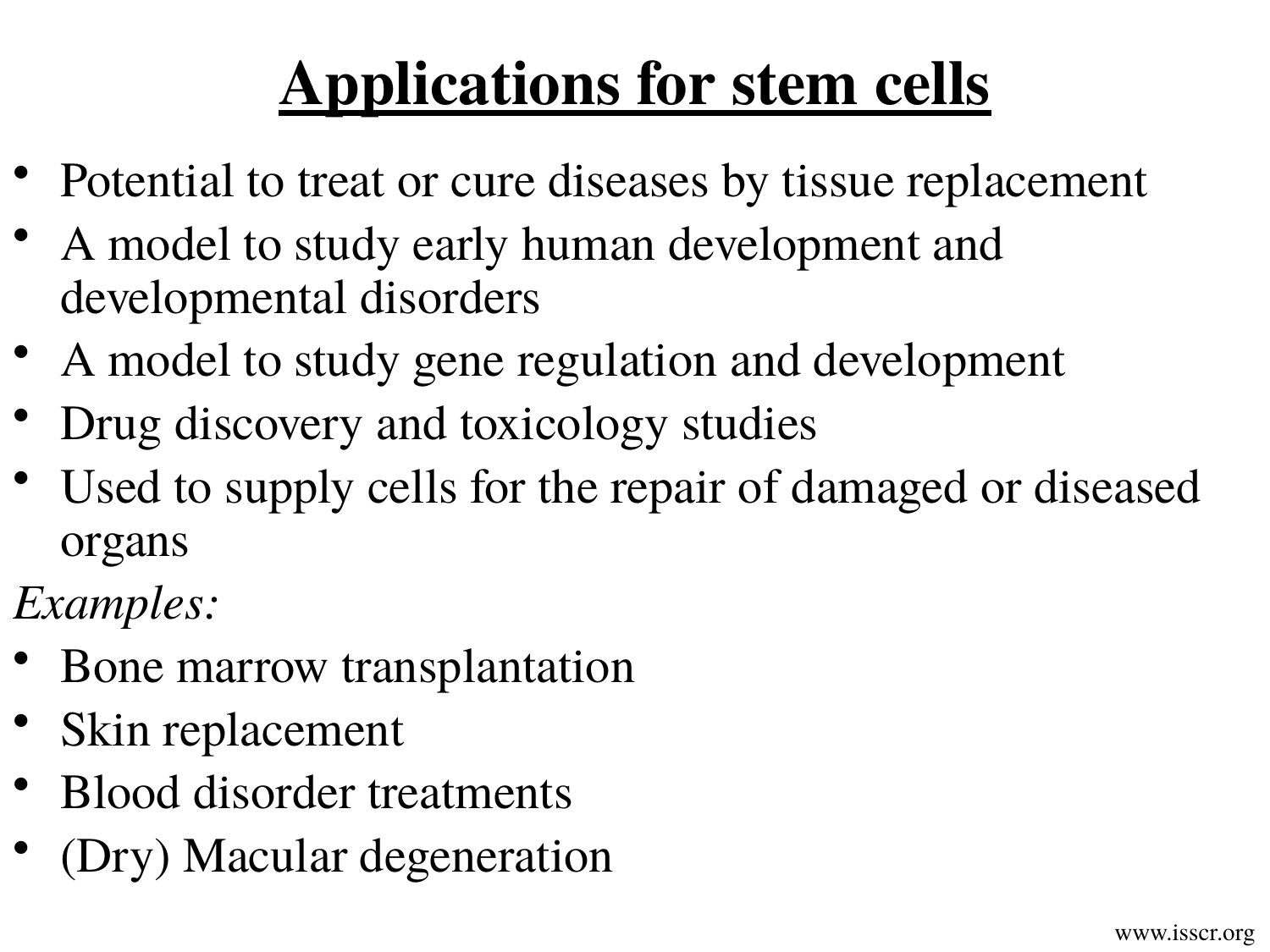

# Applications for stem cells
Potential to treat or cure diseases by tissue replacement
A model to study early human development and developmental disorders
A model to study gene regulation and development
Drug discovery and toxicology studies
Used to supply cells for the repair of damaged or diseased organs
Examples:
Bone marrow transplantation
Skin replacement
Blood disorder treatments
(Dry) Macular degeneration
www.isscr.org